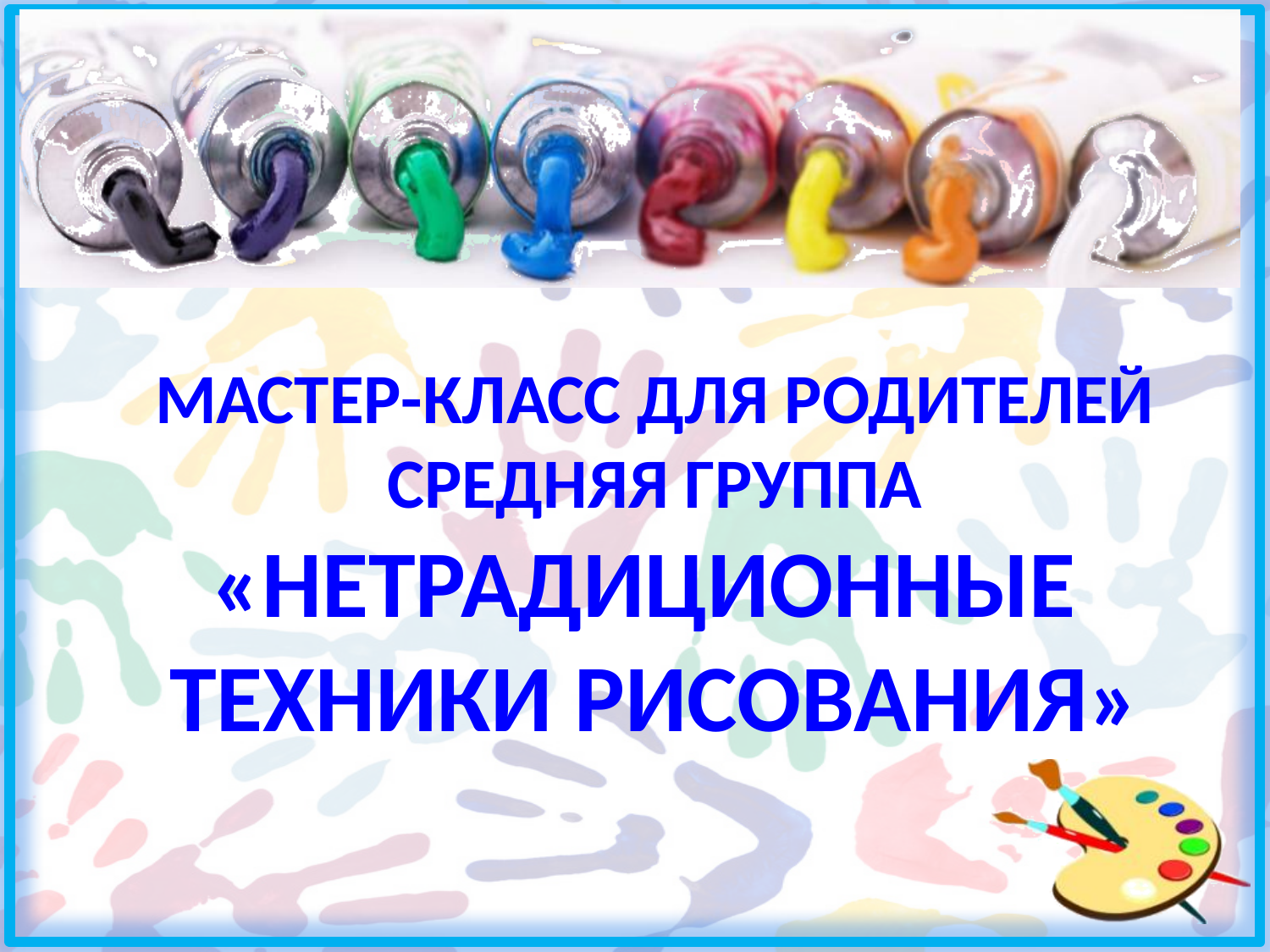

Мастер-класс для родителей
средняя группа
«Нетрадиционные
техники рисования»